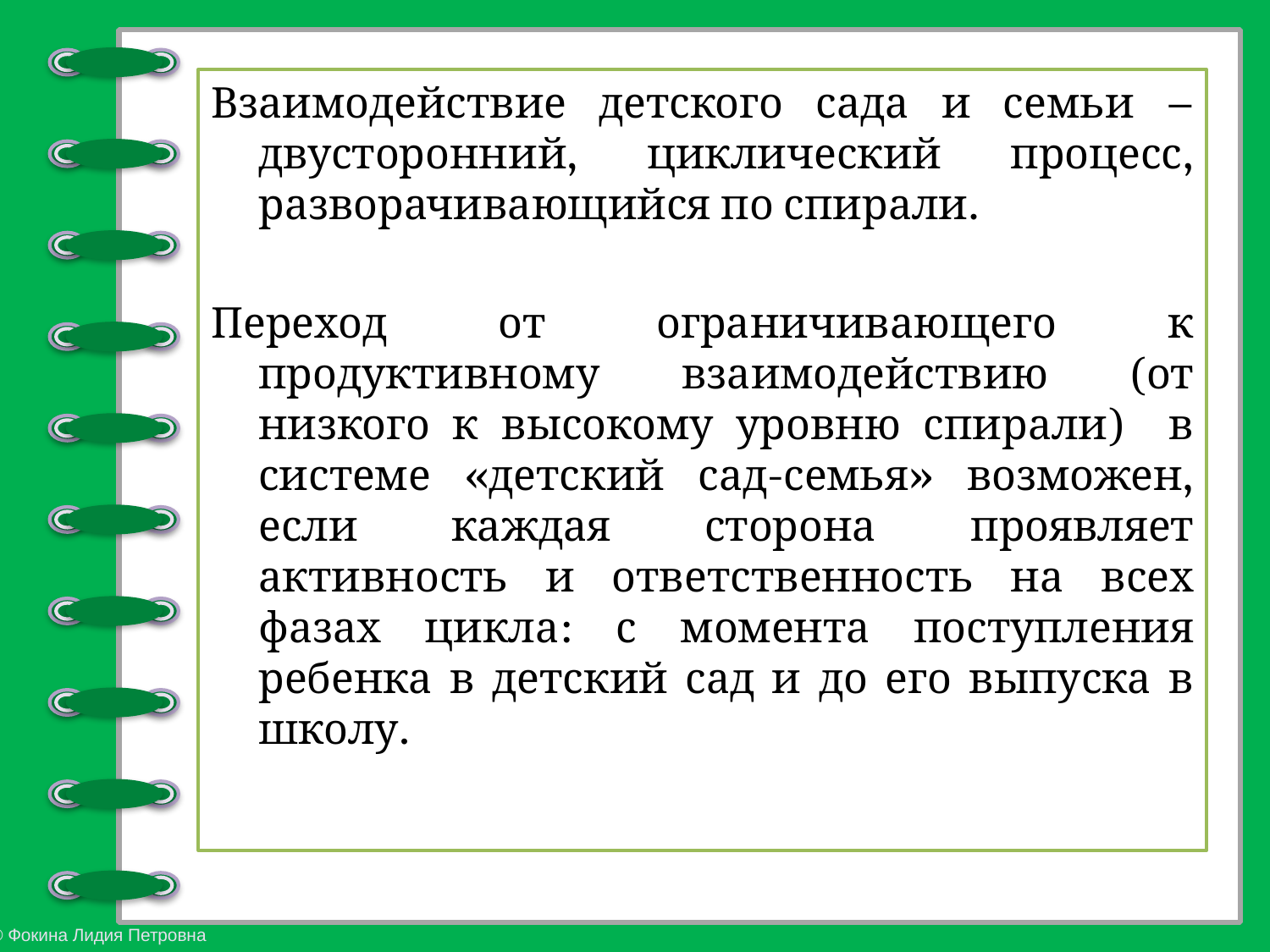

Взаимодействие детского сада и семьи – двусторонний, циклический процесс, разворачивающийся по спирали.

Переход от ограничивающего к продуктивному взаимодействию (от низкого к высокому уровню спирали)  в системе «детский сад-семья» возможен, если каждая сторона проявляет активность и ответственность на всех фазах цикла: с момента поступления ребенка в детский сад и до его выпуска в школу.